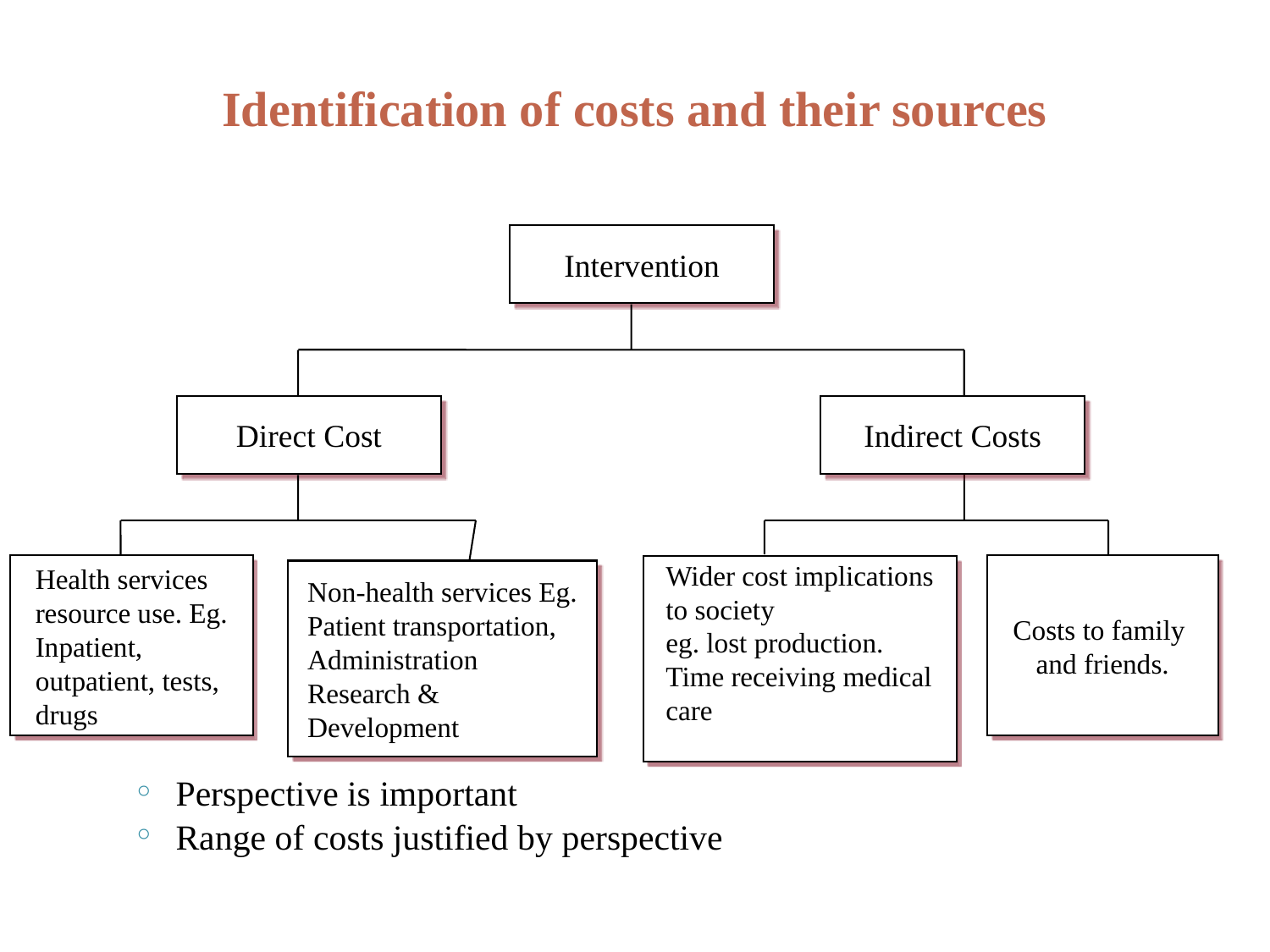

# Identification of costs and their sources
Intervention

Direct Cost
Indirect Costs

Health services resource use. Eg. Inpatient, outpatient, tests, drugs
Costs to family
and friends.
Wider cost implications to society
eg. lost production.
Time receiving medical care

Non-health services Eg. Patient transportation,
Administration
Research & Development
Perspective is important
Range of costs justified by perspective